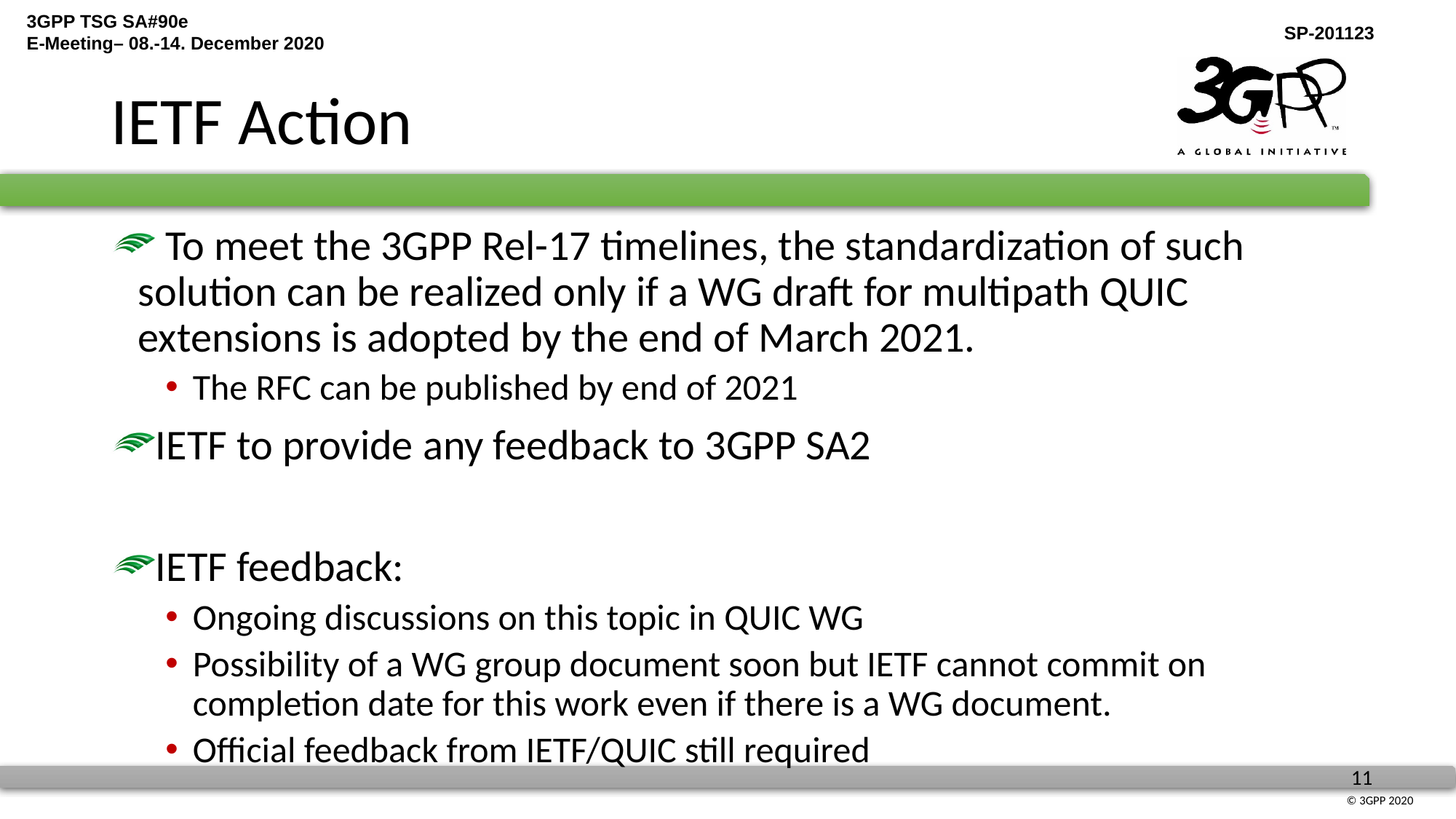

# IETF Action
 To meet the 3GPP Rel-17 timelines, the standardization of such solution can be realized only if a WG draft for multipath QUIC extensions is adopted by the end of March 2021.
The RFC can be published by end of 2021
IETF to provide any feedback to 3GPP SA2

IETF feedback:
Ongoing discussions on this topic in QUIC WG
Possibility of a WG group document soon but IETF cannot commit on completion date for this work even if there is a WG document.
Official feedback from IETF/QUIC still required